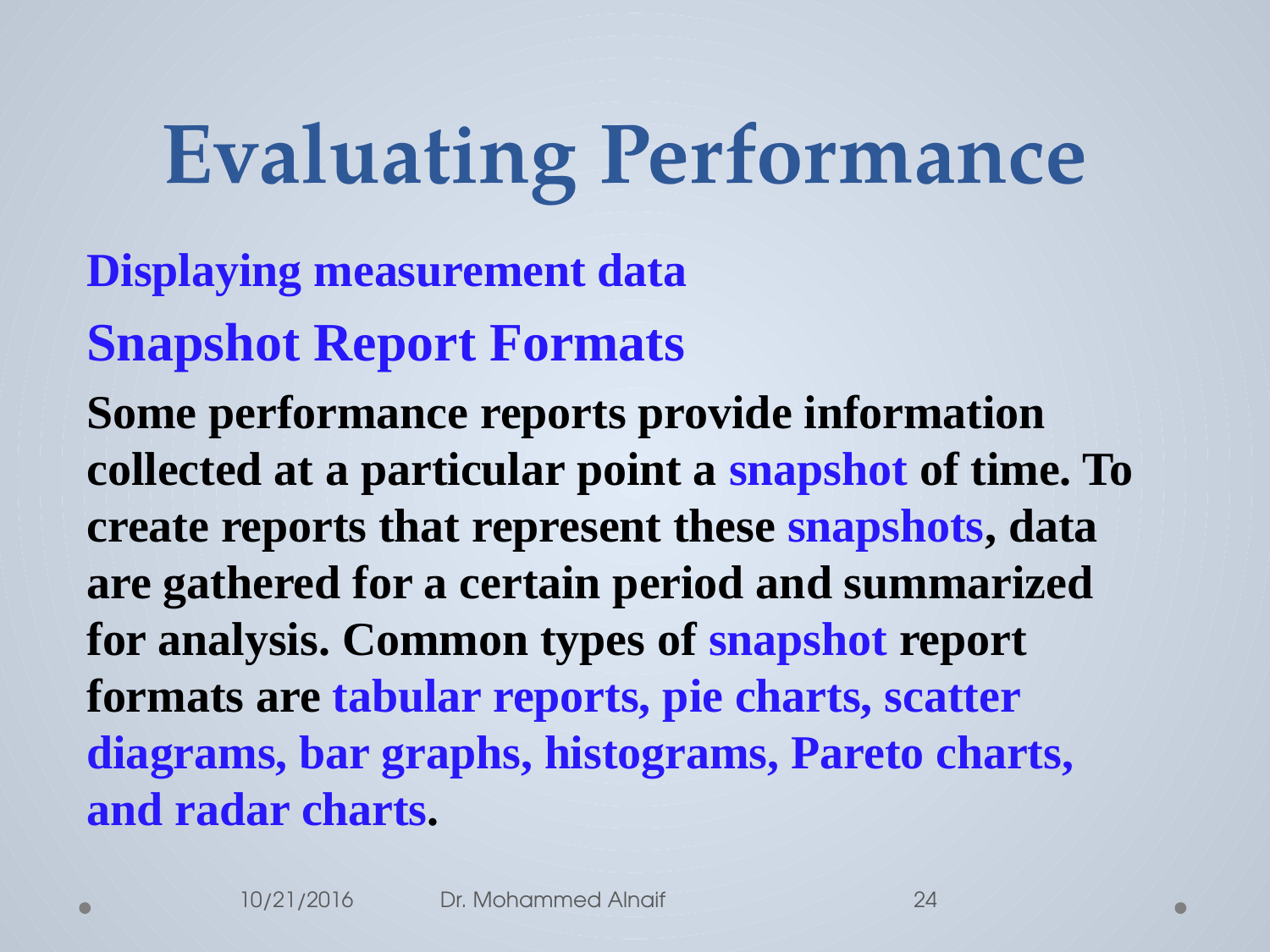

# Evaluating Performance
Displaying measurement data
Snapshot Report Formats
Some performance reports provide information collected at a particular point a snapshot of time. To create reports that represent these snapshots, data are gathered for a certain period and summarized for analysis. Common types of snapshot report formats are tabular reports, pie charts, scatter diagrams, bar graphs, histograms, Pareto charts, and radar charts.

10/21/2016
Dr. Mohammed Alnaif
24